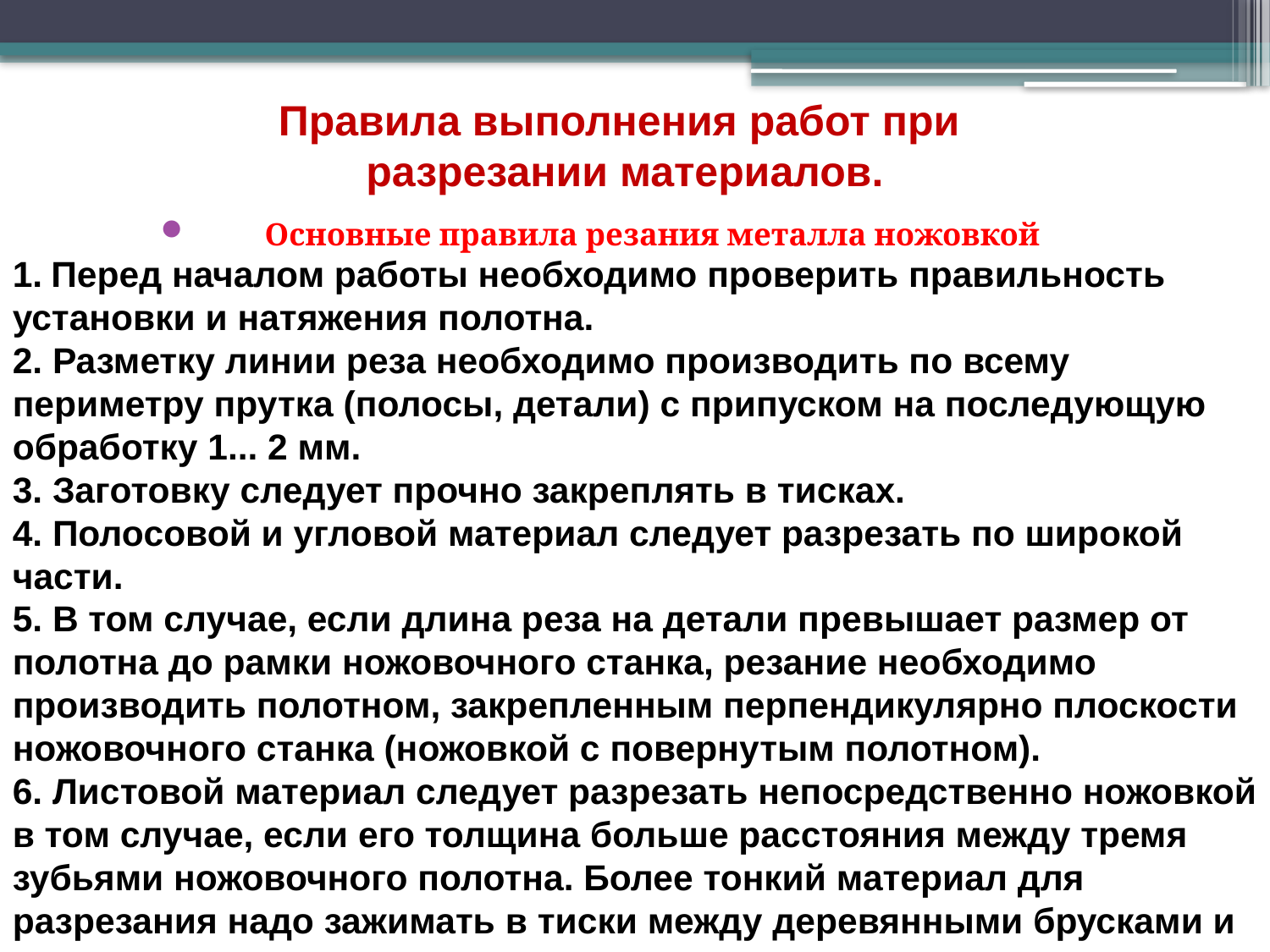

# Правила выполнения работ при разрезании материалов.
Основные правила резания металла ножовкой
1. Перед началом работы необходимо проверить правильность установки и натяжения полотна.
2. Разметку линии реза необходимо производить по всему периметру прутка (полосы, детали) с припуском на последующую обработку 1... 2 мм.
3. Заготовку следует прочно закреплять в тисках.
4. Полосовой и угловой материал следует разрезать по широкой части.
5. В том случае, если длина реза на детали превышает размер от полотна до рамки ножовочного станка, резание необходимо производить полотном, закрепленным перпендикулярно плоскости ножовочного станка (ножовкой с повернутым полотном).
6. Листовой материал следует разрезать непосредственно ножовкой в том случае, если его толщина больше расстояния между тремя зубьями ножовочного полотна. Более тонкий материал для разрезания надо зажимать в тиски между деревянными брусками и разрезать вместе с ними.